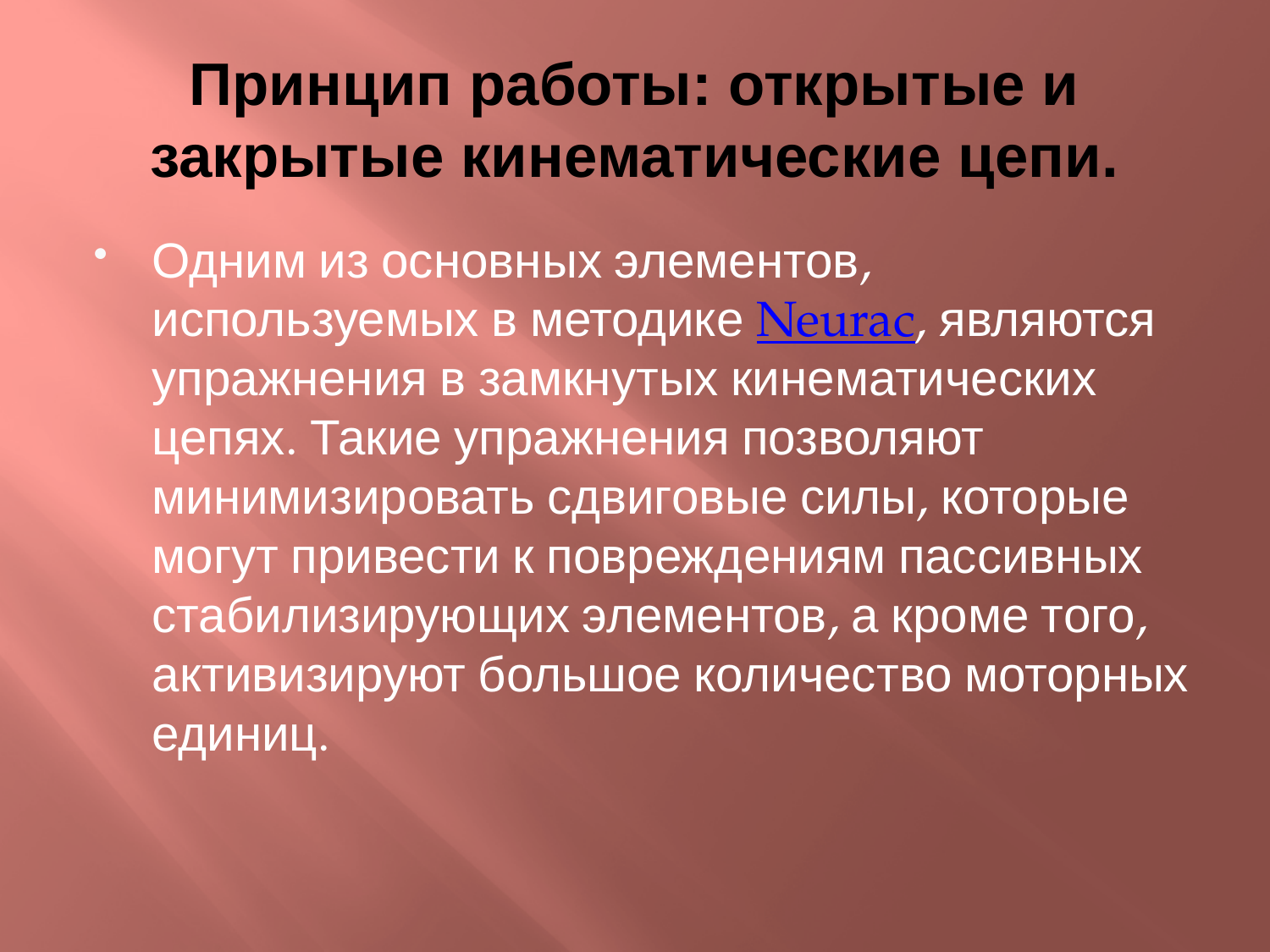

# Принцип работы: открытые и закрытые кинематические цепи.
Одним из основных элементов, используемых в методике Neurac, являются упражнения в замкнутых кинематических цепях. Такие упражнения позволяют минимизировать сдвиговые силы, которые могут привести к повреждениям пассивных стабилизирующих элементов, а кроме того, активизируют большое количество моторных единиц.